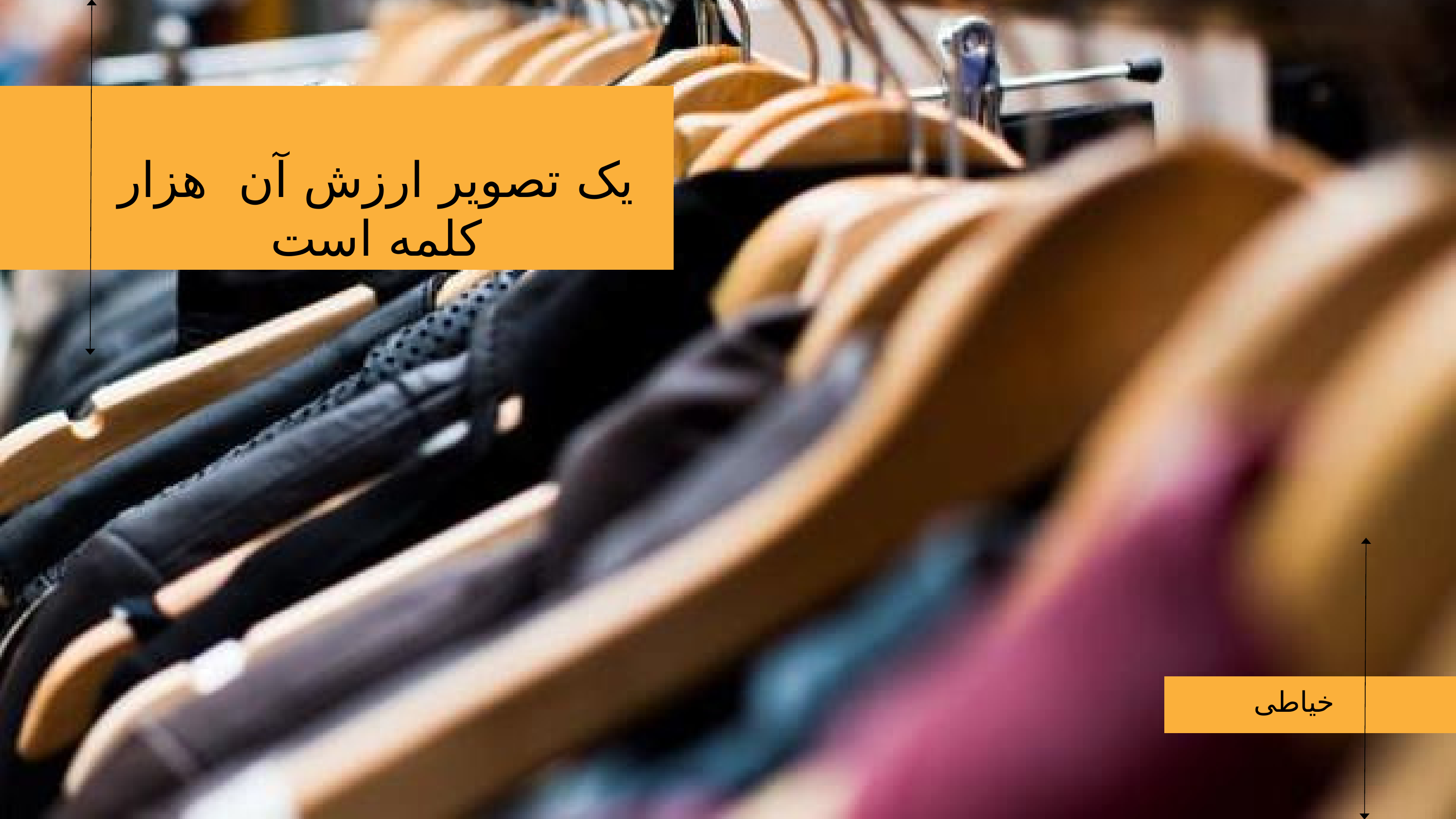

یک تصویر ارزش آن  هزار کلمه است

خیاطی